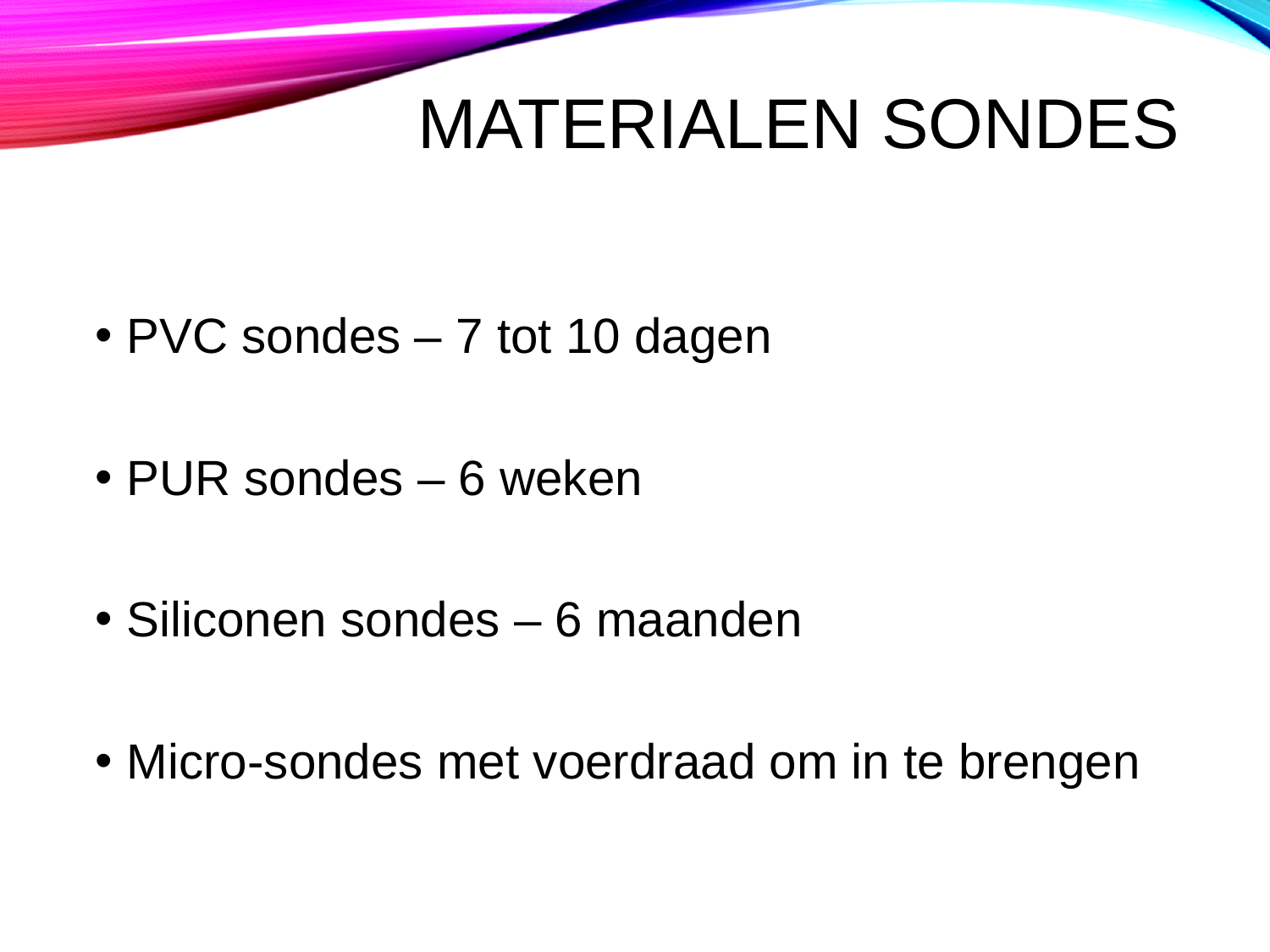

# Materialen sondes
PVC sondes – 7 tot 10 dagen

PUR sondes – 6 weken

Siliconen sondes – 6 maanden

Micro-sondes met voerdraad om in te brengen